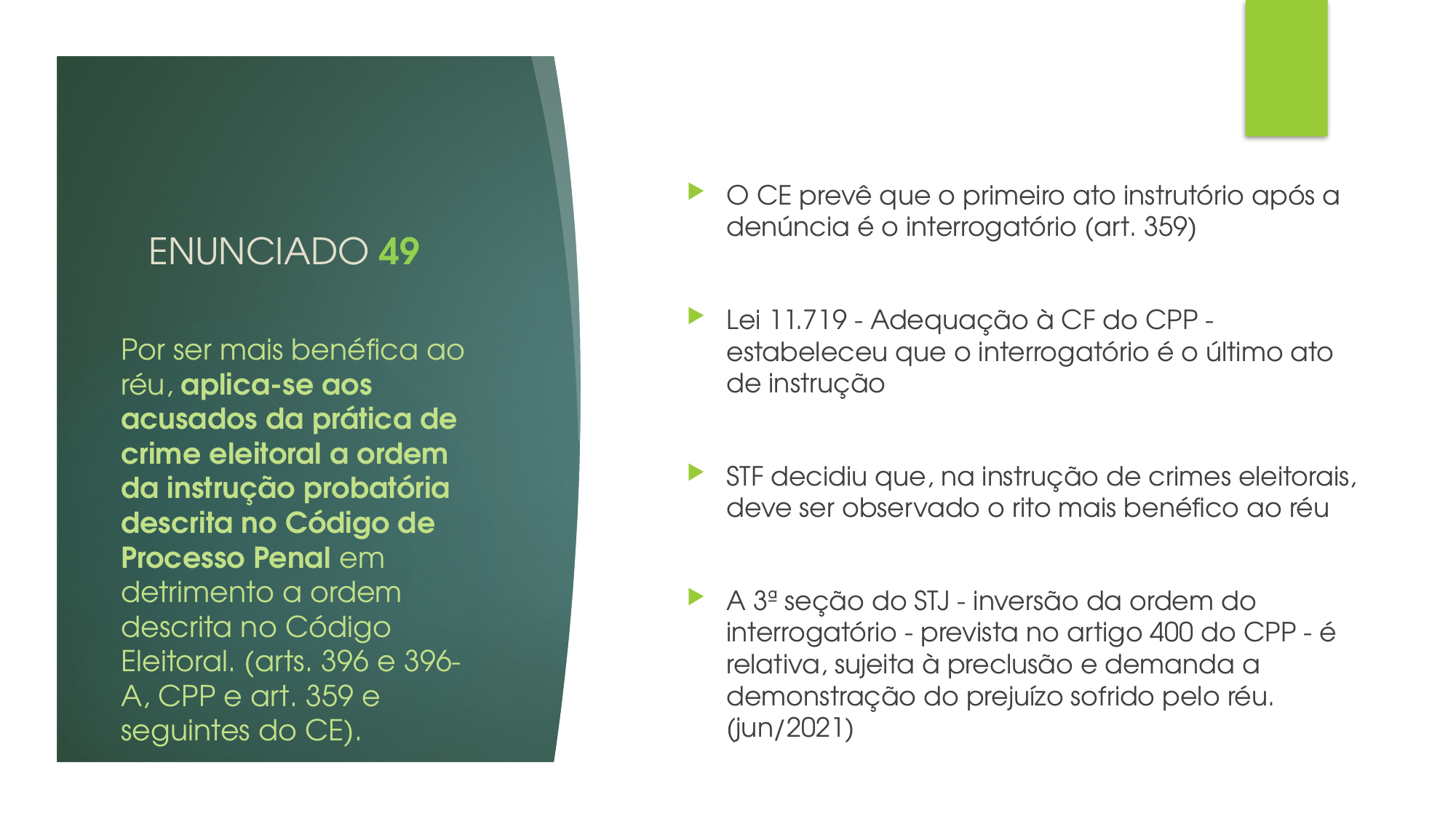

# ENUNCIADO 49
O CE prevê que o primeiro ato instrutório após a denúncia é o interrogatório (art. 359)

Lei 11.719 - Adequação à CF do CPP - estabeleceu que o interrogatório é o último ato de instrução

STF decidiu que, na instrução de crimes eleitorais, deve ser observado o rito mais benéfico ao réu

A 3ª seção do STJ - inversão da ordem do interrogatório - prevista no artigo 400 do CPP - é relativa, sujeita à preclusão e demanda a demonstração do prejuízo sofrido pelo réu. (jun/2021)

Por ser mais benéfica ao réu, aplica-se aos acusados da prática de crime eleitoral a ordem da instrução probatória descrita no Código de Processo Penal em detrimento a ordem descrita no Código Eleitoral. (arts. 396 e 396-A, CPP e art. 359 e seguintes do CE).